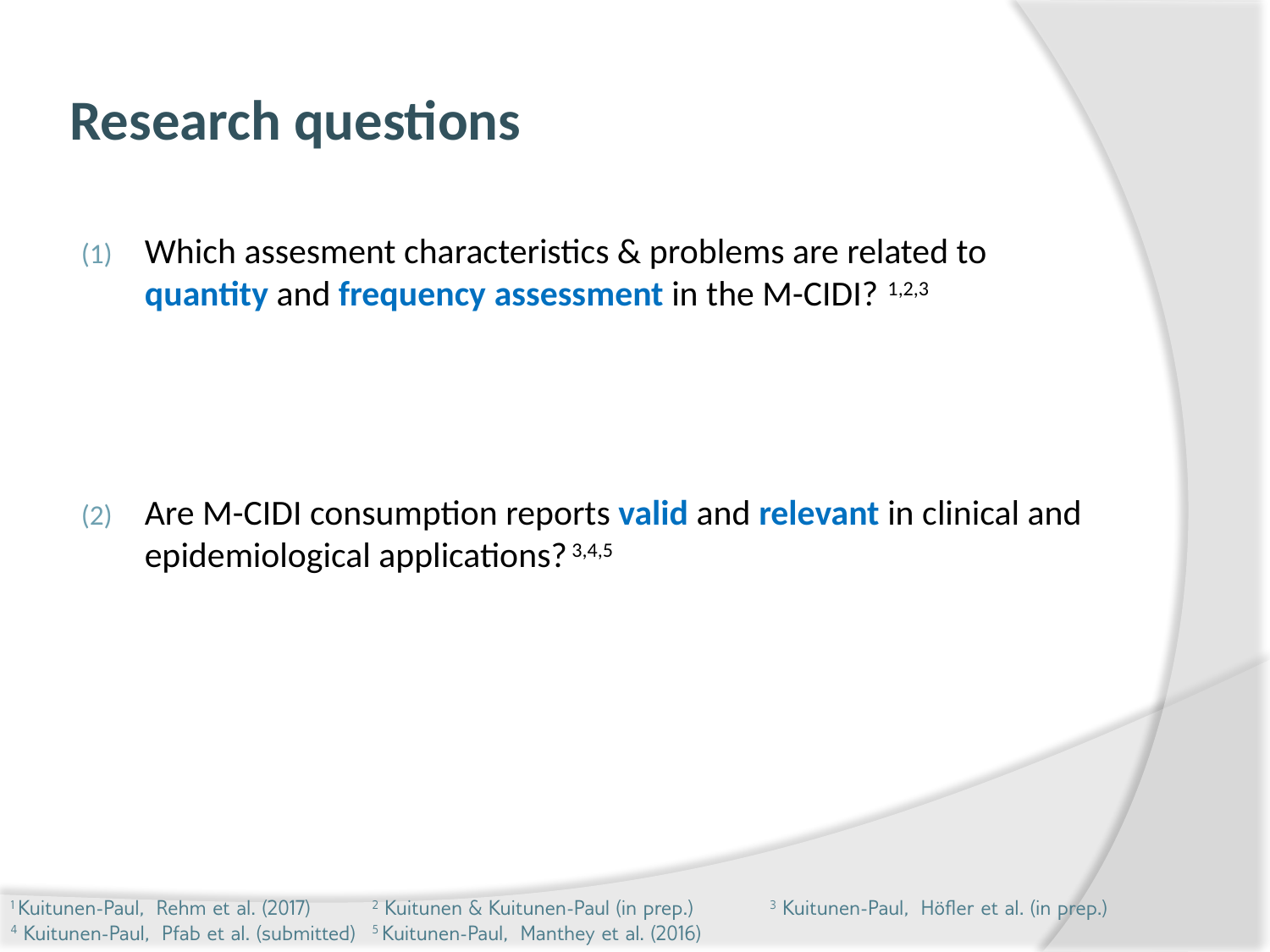

# Research questions
Which assesment characteristics & problems are related to
quantity and frequency assessment in the M-CIDI?  1,2,3

Are M-CIDI consumption reports valid and relevant in clinical and epidemiological applications? 3,4,5
1 Kuitunen-Paul,  Rehm et al. (2017)	2 Kuitunen & Kuitunen-Paul (in prep.)	3 Kuitunen-Paul,  Höfler et al. (in prep.)
4 Kuitunen-Paul,  Pfab et al. (submitted) 	5 Kuitunen-Paul,  Manthey et al. (2016)